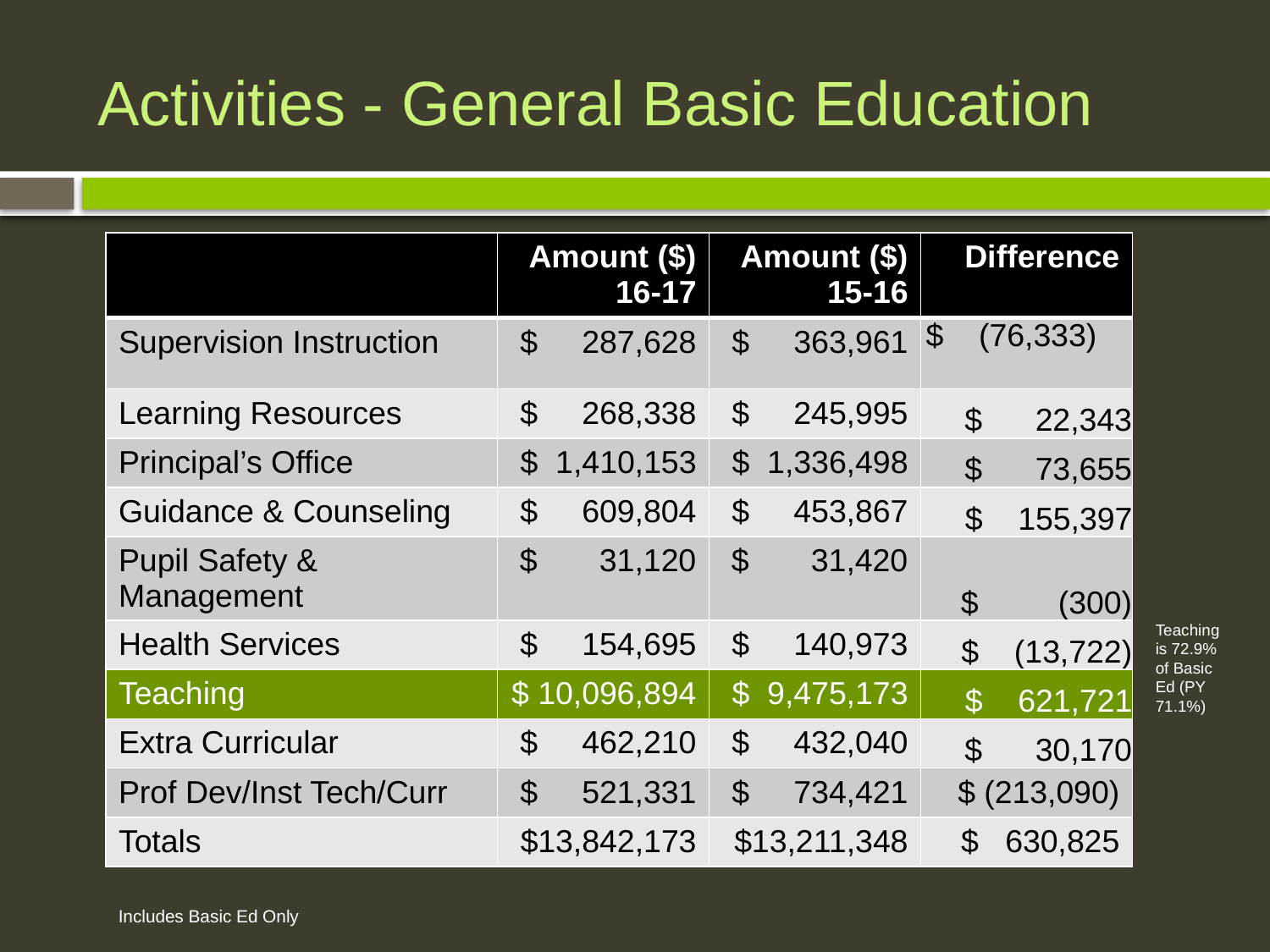

# Activities - General Basic Education
|  | Amount ($) 16-17 | Amount ($) 15-16 | Difference |
| --- | --- | --- | --- |
| Supervision Instruction | $ 287,628 | $ 363,961 | $ (76,333) |
| Learning Resources | $ 268,338 | $ 245,995 | $ 22,343 |
| Principal’s Office | $ 1,410,153 | $ 1,336,498 | $ 73,655 |
| Guidance & Counseling | $ 609,804 | $ 453,867 | $ 155,397 |
| Pupil Safety & Management | $ 31,120 | $ 31,420 | $ (300) |
| Health Services | $ 154,695 | $ 140,973 | $ (13,722) |
| Teaching | $ 10,096,894 | $ 9,475,173 | $ 621,721 |
| Extra Curricular | $ 462,210 | $ 432,040 | $ 30,170 |
| Prof Dev/Inst Tech/Curr | $ 521,331 | $ 734,421 | $ (213,090) |
| Totals | $13,842,173 | $13,211,348 | $ 630,825 |
Teaching is 72.9% of Basic Ed (PY 71.1%)
Includes Basic Ed Only